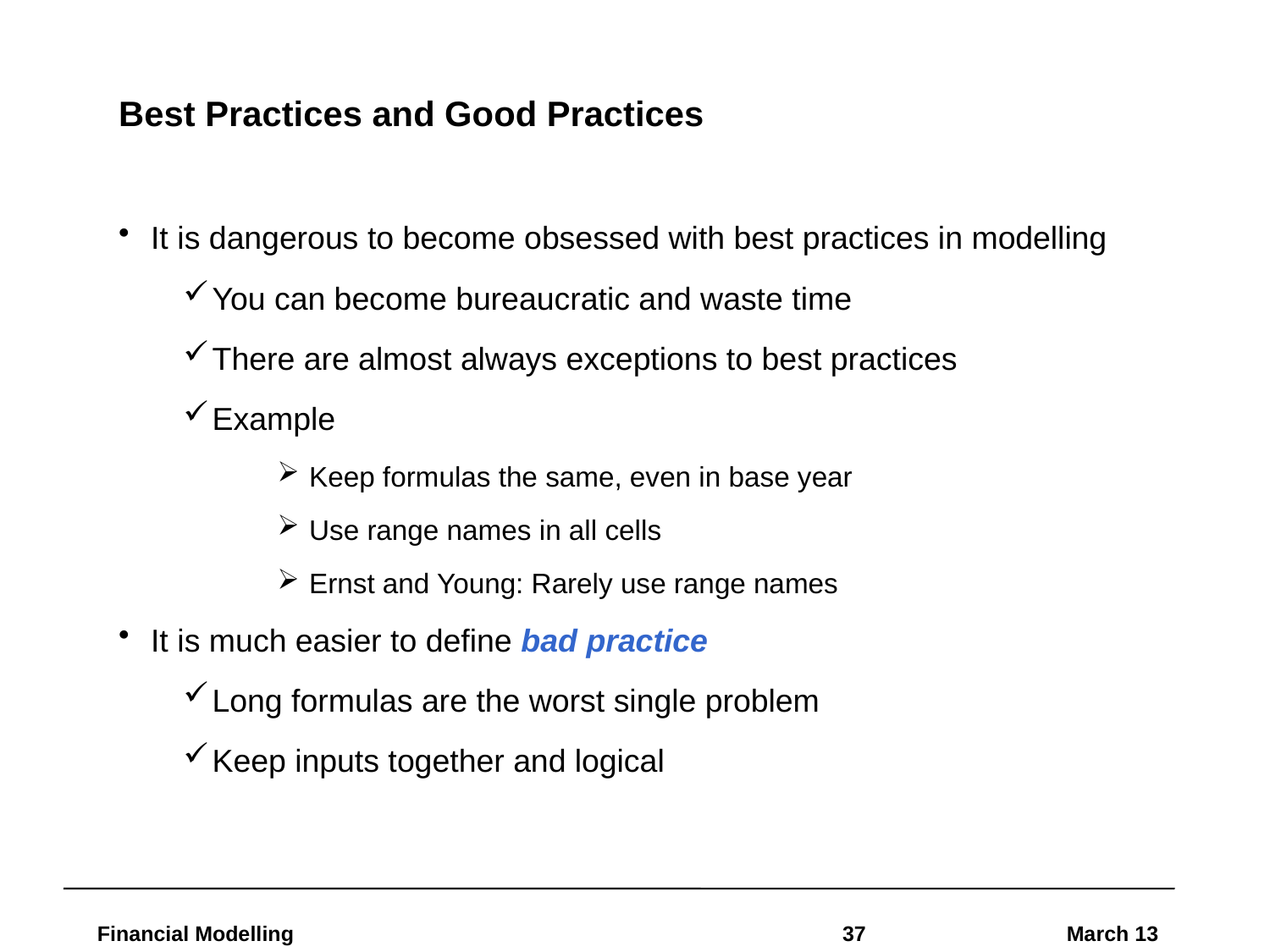

# Best Practices and Good Practices
It is dangerous to become obsessed with best practices in modelling
You can become bureaucratic and waste time
There are almost always exceptions to best practices
Example
Keep formulas the same, even in base year
Use range names in all cells
Ernst and Young: Rarely use range names
It is much easier to define bad practice
Long formulas are the worst single problem
Keep inputs together and logical